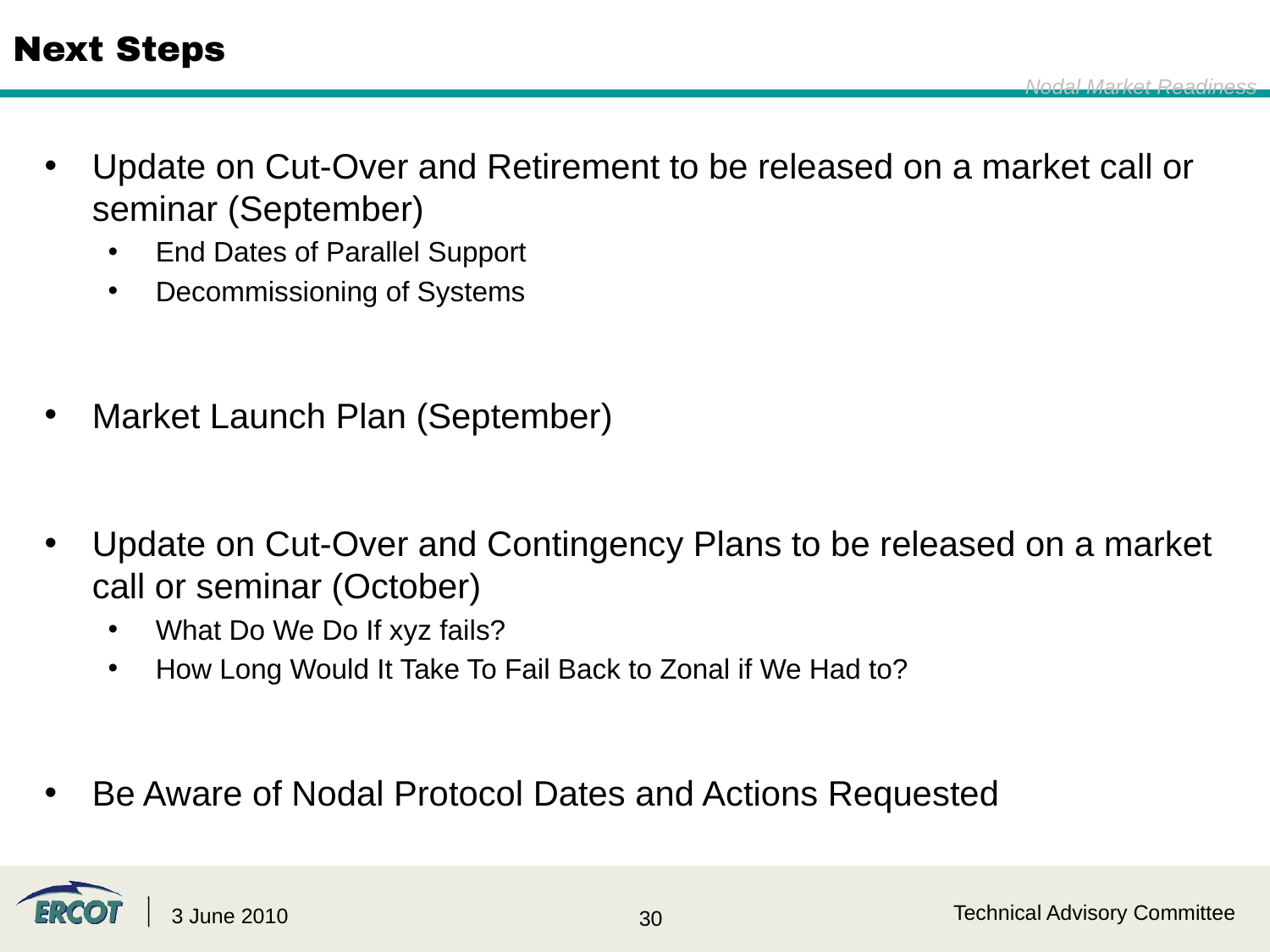

Next Steps
Next Steps
Nodal Market Readiness
Update on Cut-Over and Retirement to be released on a market call or seminar (September)
End Dates of Parallel Support
Decommissioning of Systems

Market Launch Plan (September)

Update on Cut-Over and Contingency Plans to be released on a market call or seminar (October)
What Do We Do If xyz fails?
How Long Would It Take To Fail Back to Zonal if We Had to?

Be Aware of Nodal Protocol Dates and Actions Requested

Technical Advisory Committee
3 June 2010